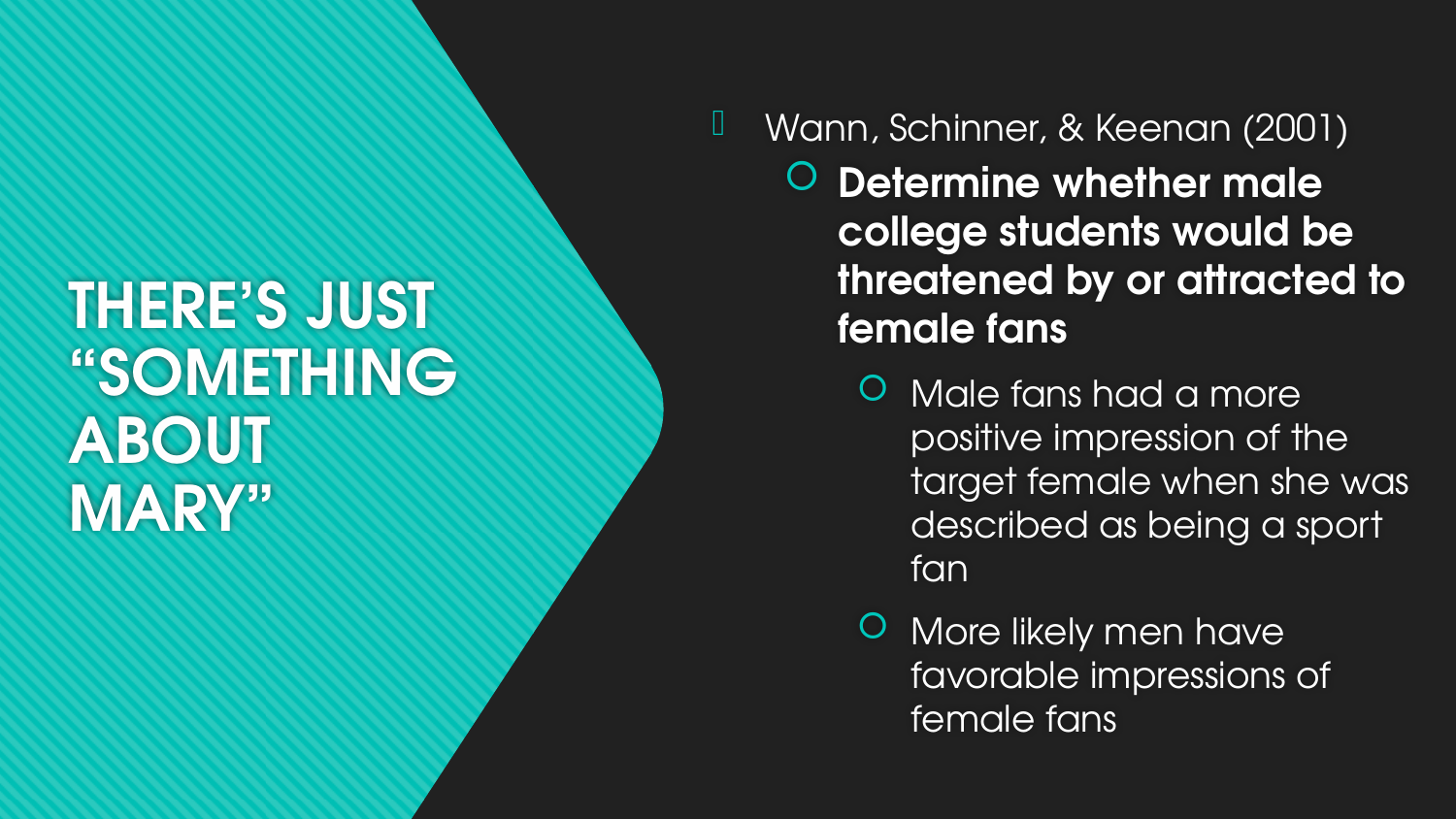

Wann, Schinner, & Keenan (2001)
Determine whether male college students would be threatened by or attracted to female fans
Male fans had a more positive impression of the target female when she was described as being a sport fan
More likely men have favorable impressions of female fans

# THERE’S JUST “SOMETHING ABOUT MARY”